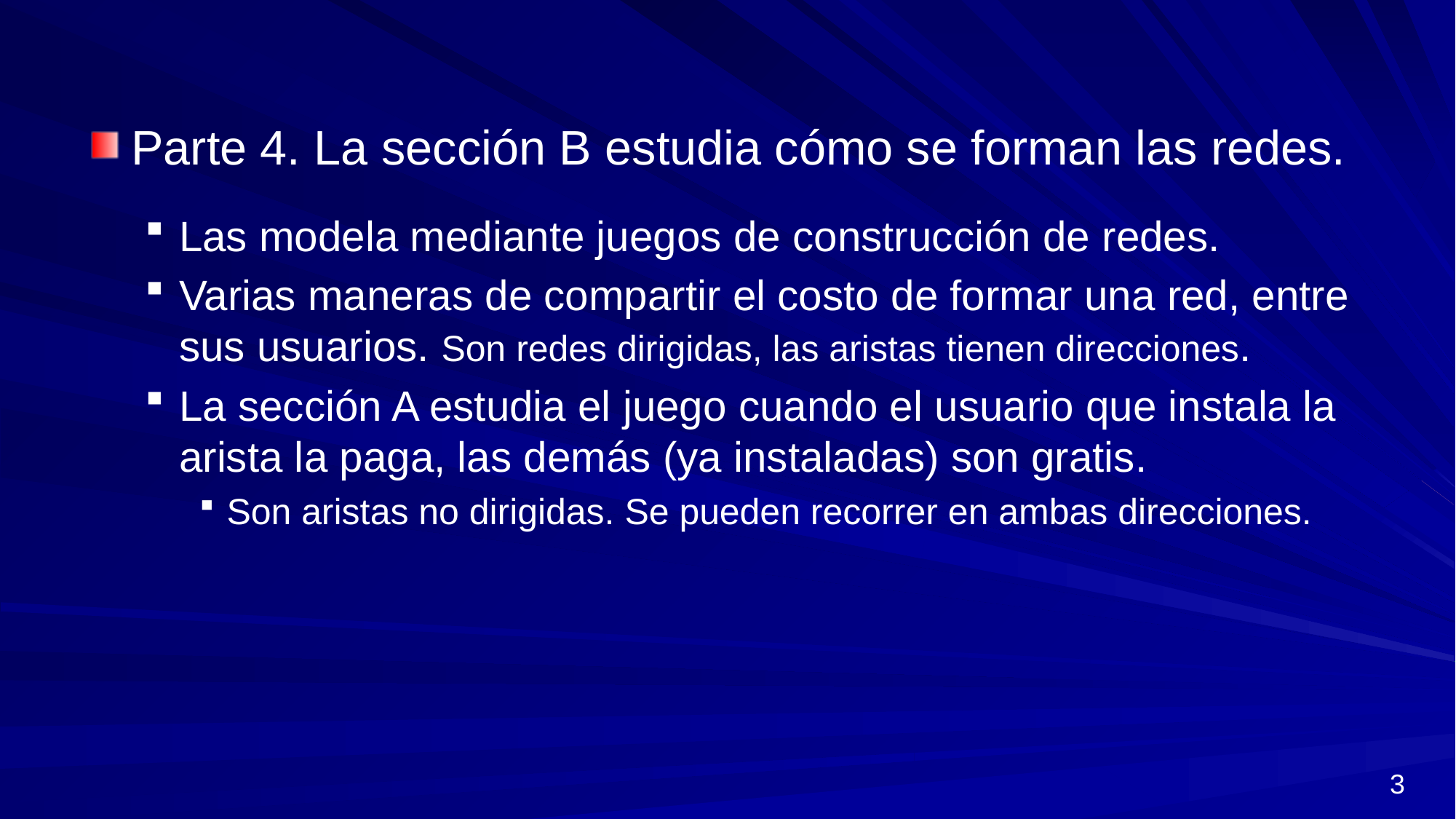

Parte 4. La sección B estudia cómo se forman las redes.

Las modela mediante juegos de construcción de redes.
Varias maneras de compartir el costo de formar una red, entre sus usuarios. Son redes dirigidas, las aristas tienen direcciones.
La sección A estudia el juego cuando el usuario que instala la arista la paga, las demás (ya instaladas) son gratis.
Son aristas no dirigidas. Se pueden recorrer en ambas direcciones.

3